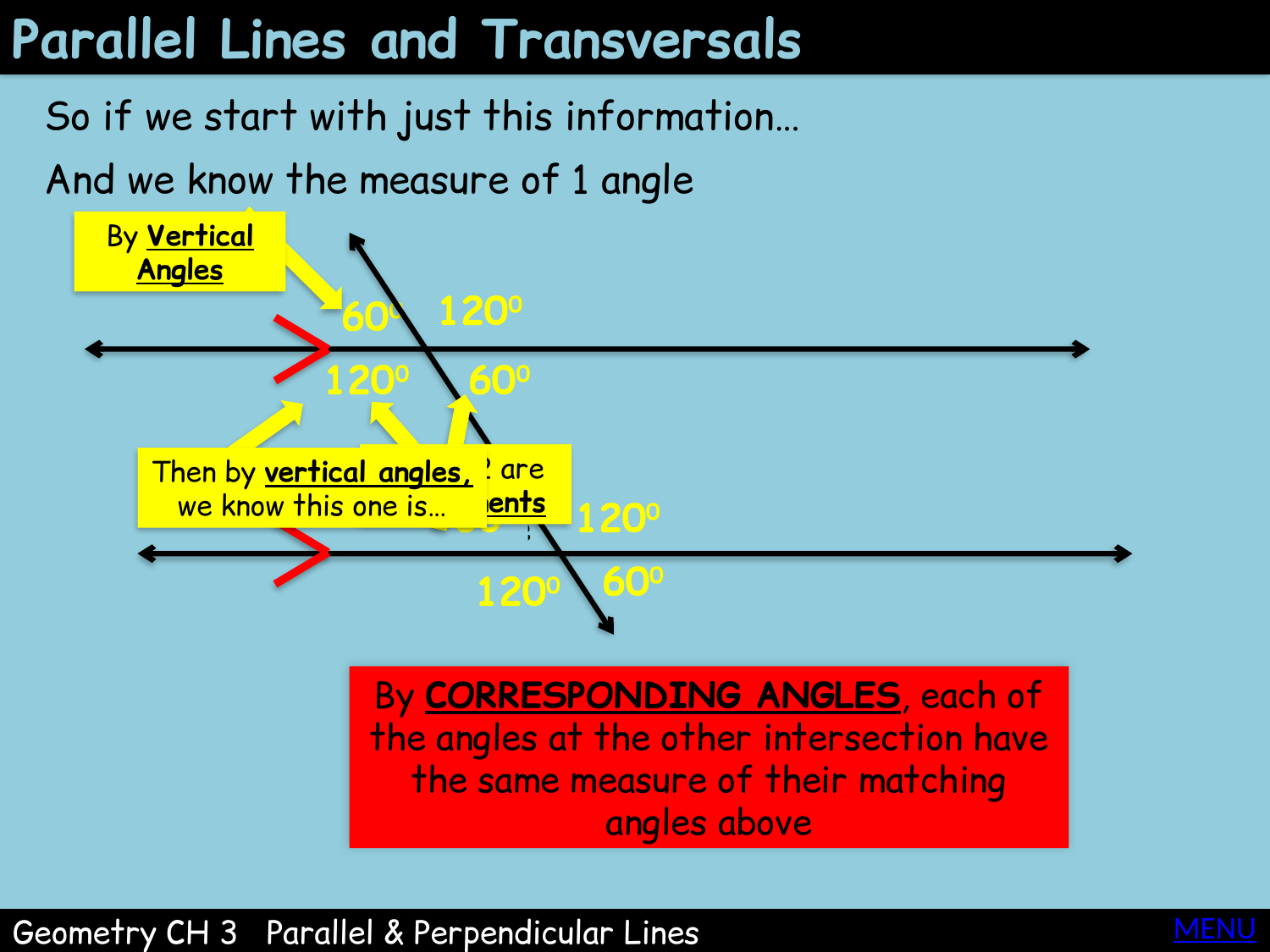

Parallel Lines and Transversals
So if we start with just this information…
And we know the measure of 1 angle
By Vertical Angles

1200
600
a
b

c
d

1200
600

These 2 are supplements

Then by vertical angles, we know this one is…
 600
1200
e
f

g
h
 600

 1200
By CORRESPONDING ANGLES, each of the angles at the other intersection have the same measure of their matching angles above
MENU
Geometry CH 3	Parallel & Perpendicular Lines